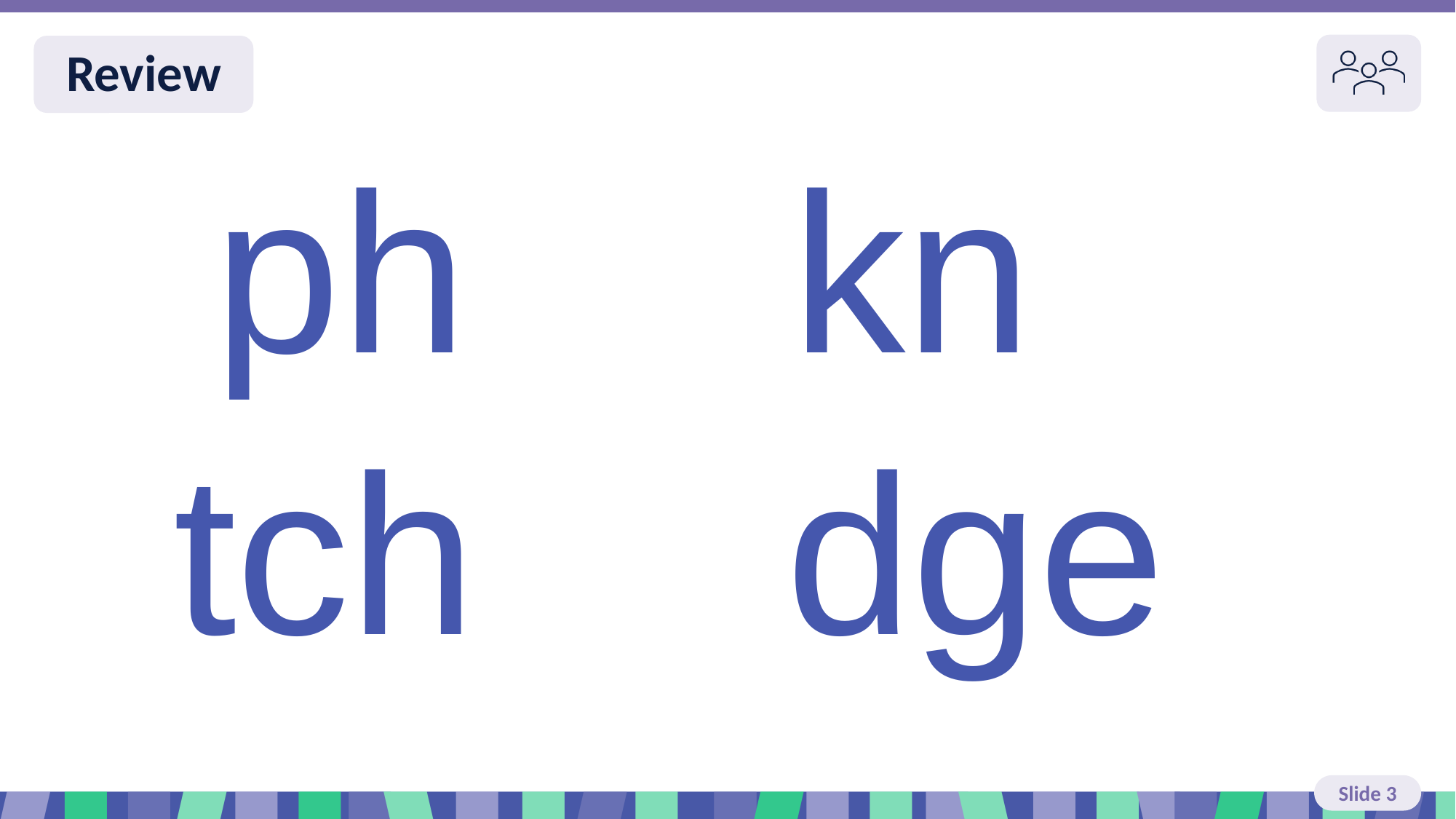

# Slide 3 Review You do
kn
ph
dge
tch